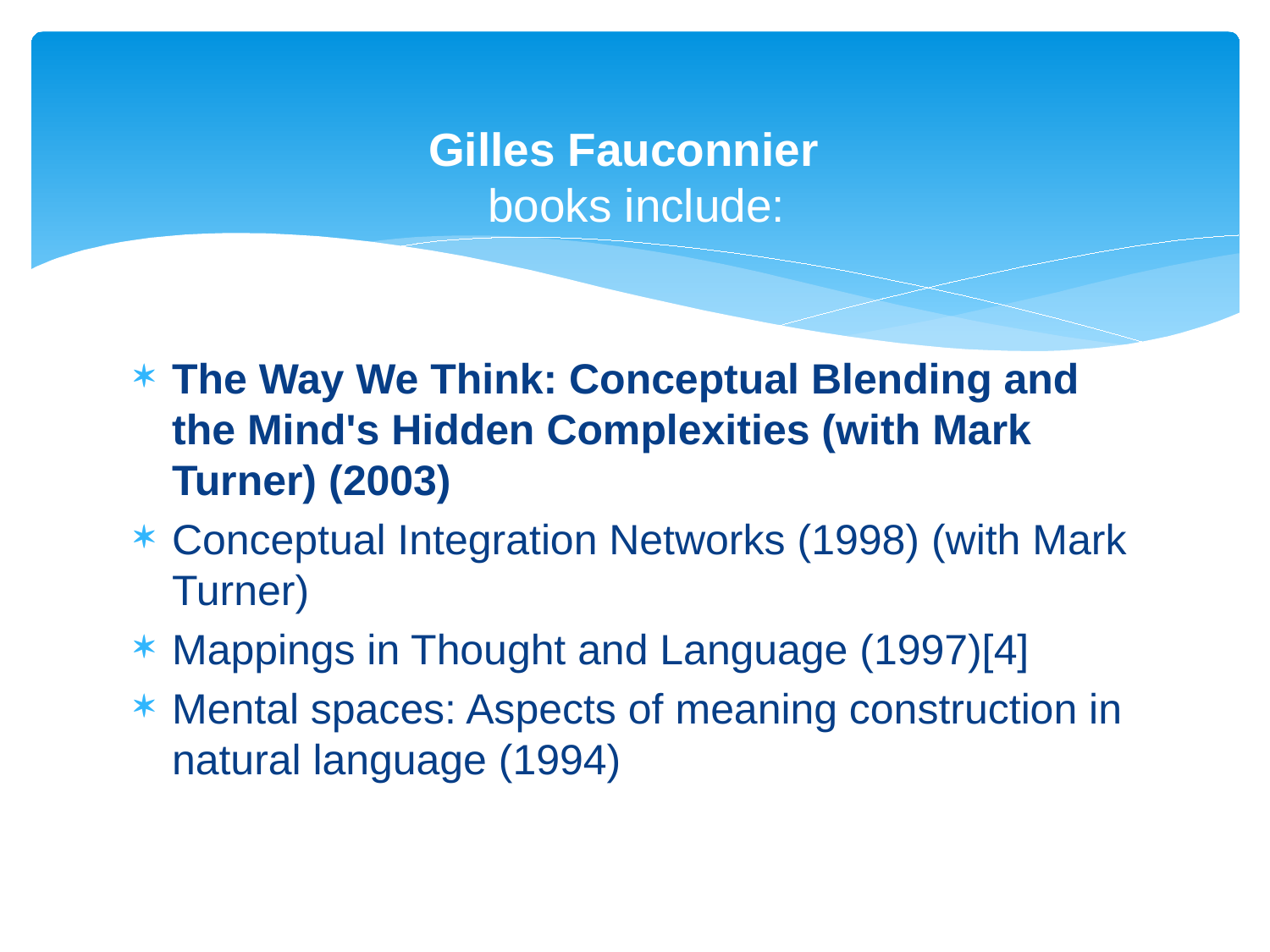

# Gilles Fauconnier books include:

The Way We Think: Conceptual Blending and the Mind's Hidden Complexities (with Mark Turner) (2003)
Conceptual Integration Networks (1998) (with Mark Turner)
Mappings in Thought and Language (1997)[4]
Mental spaces: Aspects of meaning construction in natural language (1994)